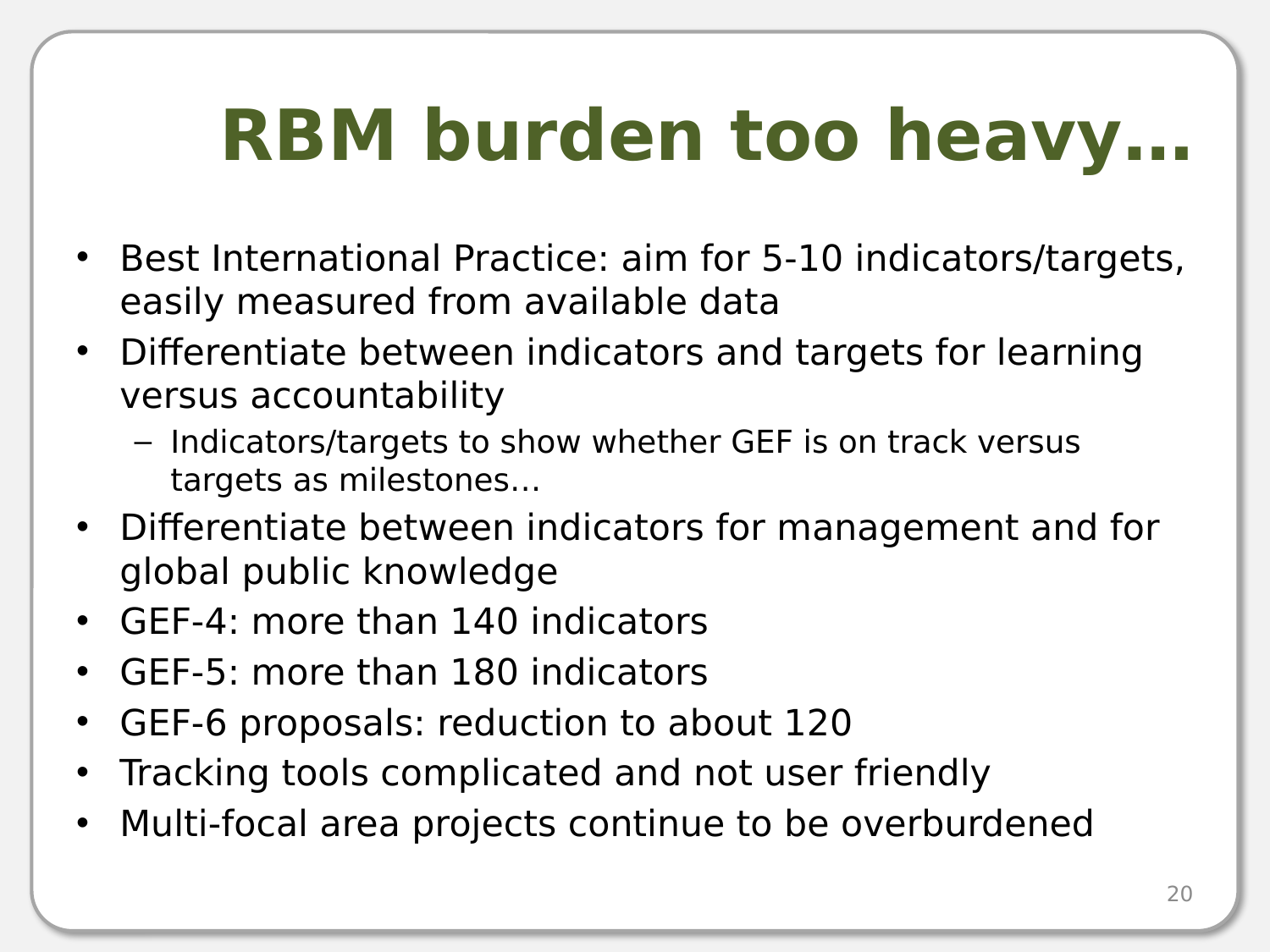

# RBM burden too heavy…
Best International Practice: aim for 5-10 indicators/targets, easily measured from available data
Differentiate between indicators and targets for learning versus accountability
Indicators/targets to show whether GEF is on track versus targets as milestones…
Differentiate between indicators for management and for global public knowledge
GEF-4: more than 140 indicators
GEF-5: more than 180 indicators
GEF-6 proposals: reduction to about 120
Tracking tools complicated and not user friendly
Multi-focal area projects continue to be overburdened
20